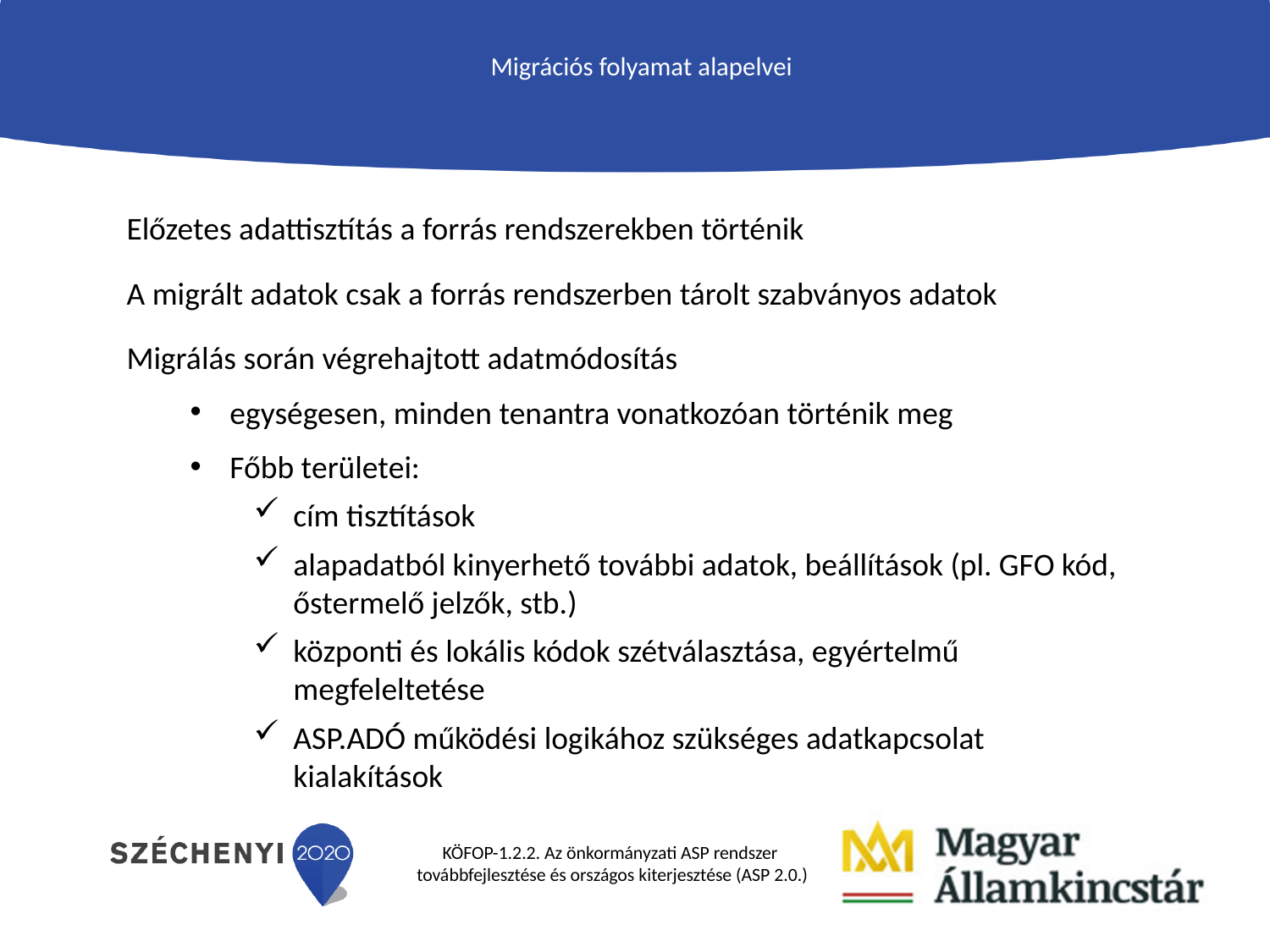

# Migrációs folyamat alapelvei
Előzetes adattisztítás a forrás rendszerekben történik
A migrált adatok csak a forrás rendszerben tárolt szabványos adatok
Migrálás során végrehajtott adatmódosítás
egységesen, minden tenantra vonatkozóan történik meg
Főbb területei:
cím tisztítások
alapadatból kinyerhető további adatok, beállítások (pl. GFO kód, őstermelő jelzők, stb.)
központi és lokális kódok szétválasztása, egyértelmű megfeleltetése
ASP.ADÓ működési logikához szükséges adatkapcsolat kialakítások